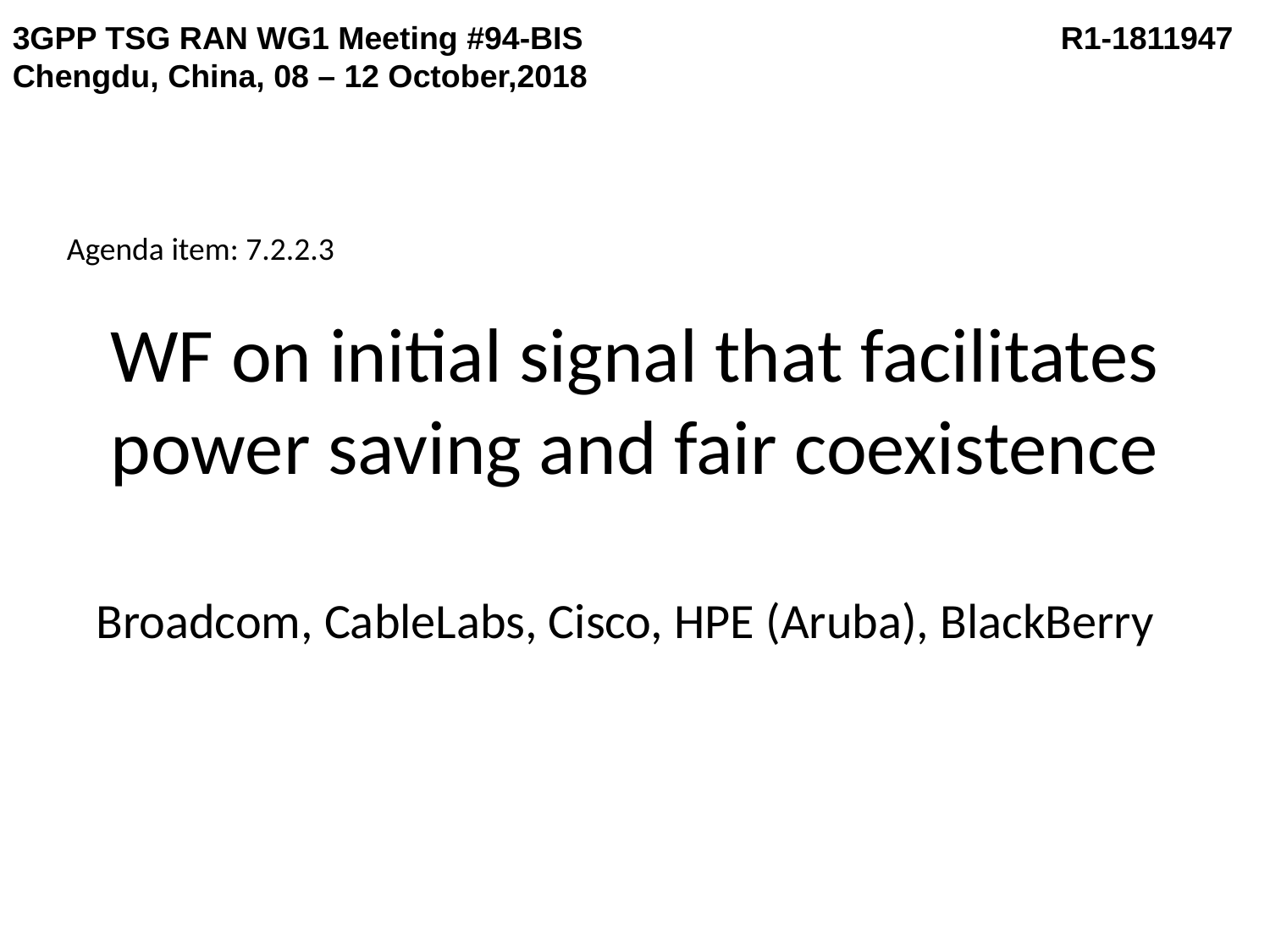

3GPP TSG RAN WG1 Meeting #94-BIS	R1-1811947
Chengdu, China, 08 – 12 October,2018
Agenda item: 7.2.2.3
# WF on initial signal that facilitates power saving and fair coexistence
Broadcom, CableLabs, Cisco, HPE (Aruba), BlackBerry